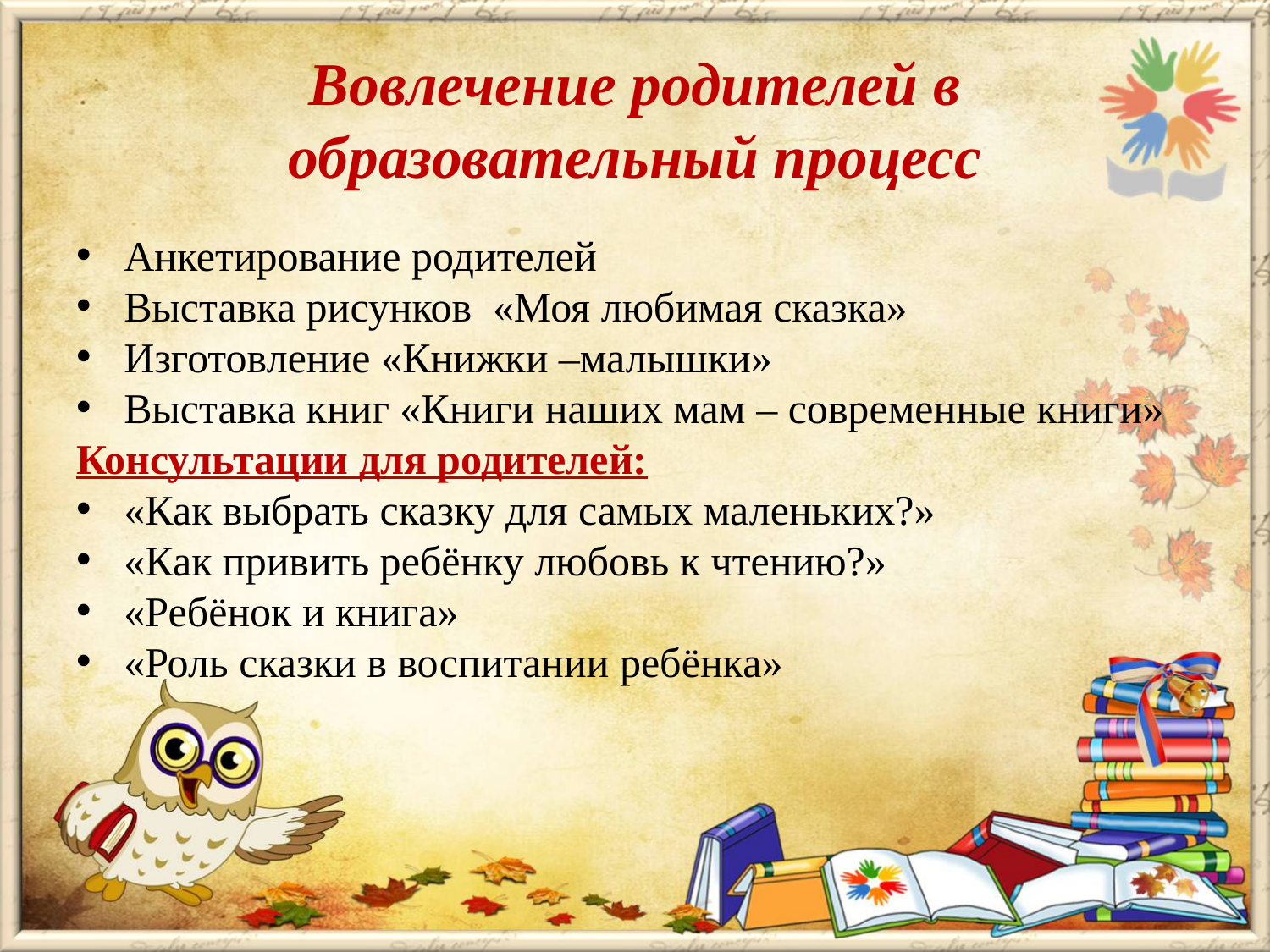

# Вовлечение родителей в образовательный процесс
Анкетирование родителей
Выставка рисунков  «Моя любимая сказка»
Изготовление «Книжки –малышки»
Выставка книг «Книги наших мам – современные книги»
Консультации для родителей:
«Как выбрать сказку для самых маленьких?»
«Как привить ребёнку любовь к чтению?»
«Ребёнок и книга»
«Роль сказки в воспитании ребёнка»